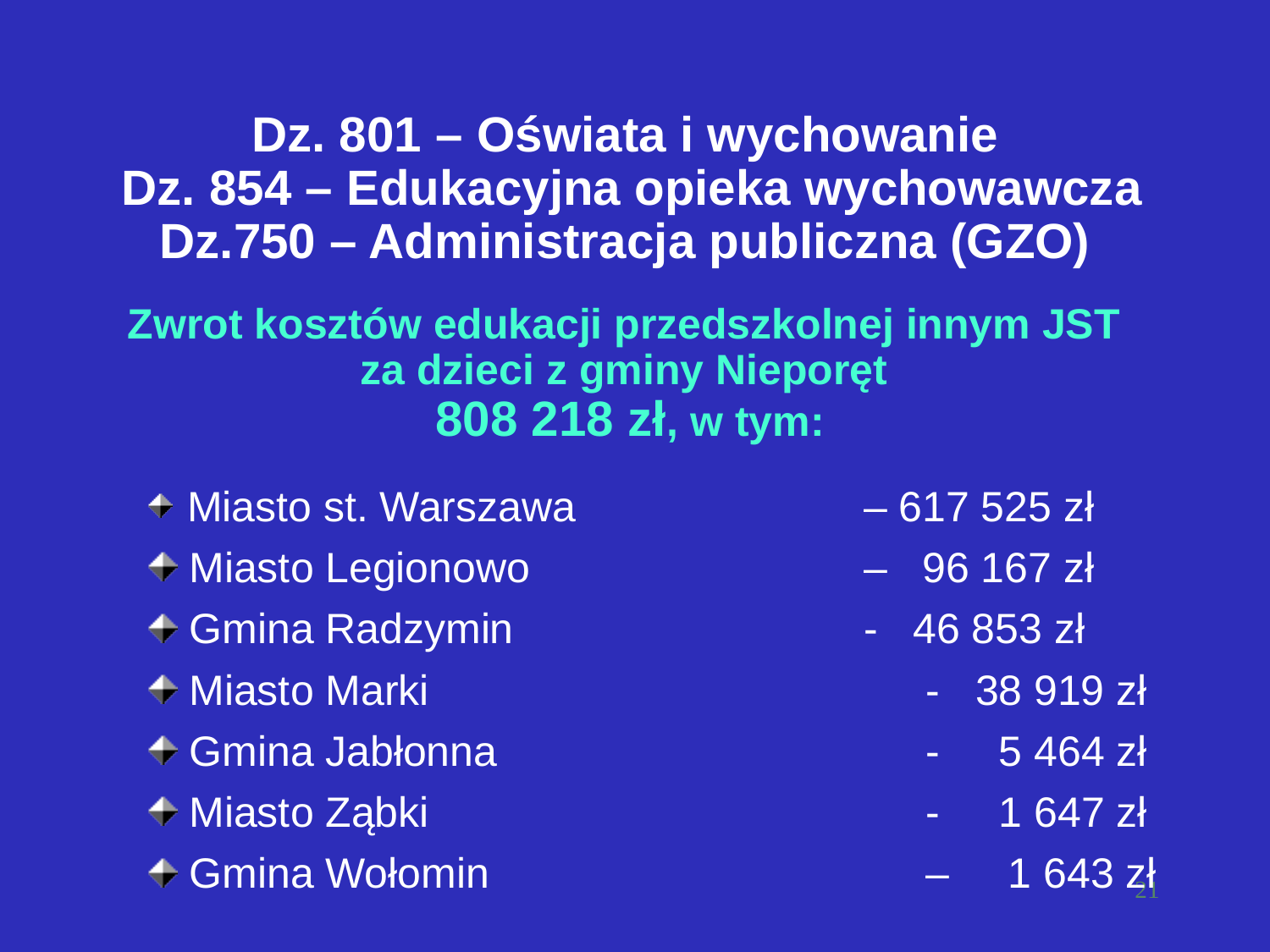

Dz. 801 – Oświata i wychowanie
 Dz. 854 – Edukacyjna opieka wychowawcza
Dz.750 – Administracja publiczna (GZO)
Zwrot kosztów edukacji przedszkolnej innym JST
za dzieci z gminy Nieporęt
808 218 zł, w tym:
 Miasto st. Warszawa					– 617 525 zł
 Miasto Legionowo						–   96 167 zł
 Gmina Radzymin						-   46 853 zł
 Miasto Marki								-   38 919 zł
 Gmina Jabłonna							-     5 464 zł
 Miasto Ząbki								-     1 647 zł
 Gmina Wołomin							–     1 643 zł

21